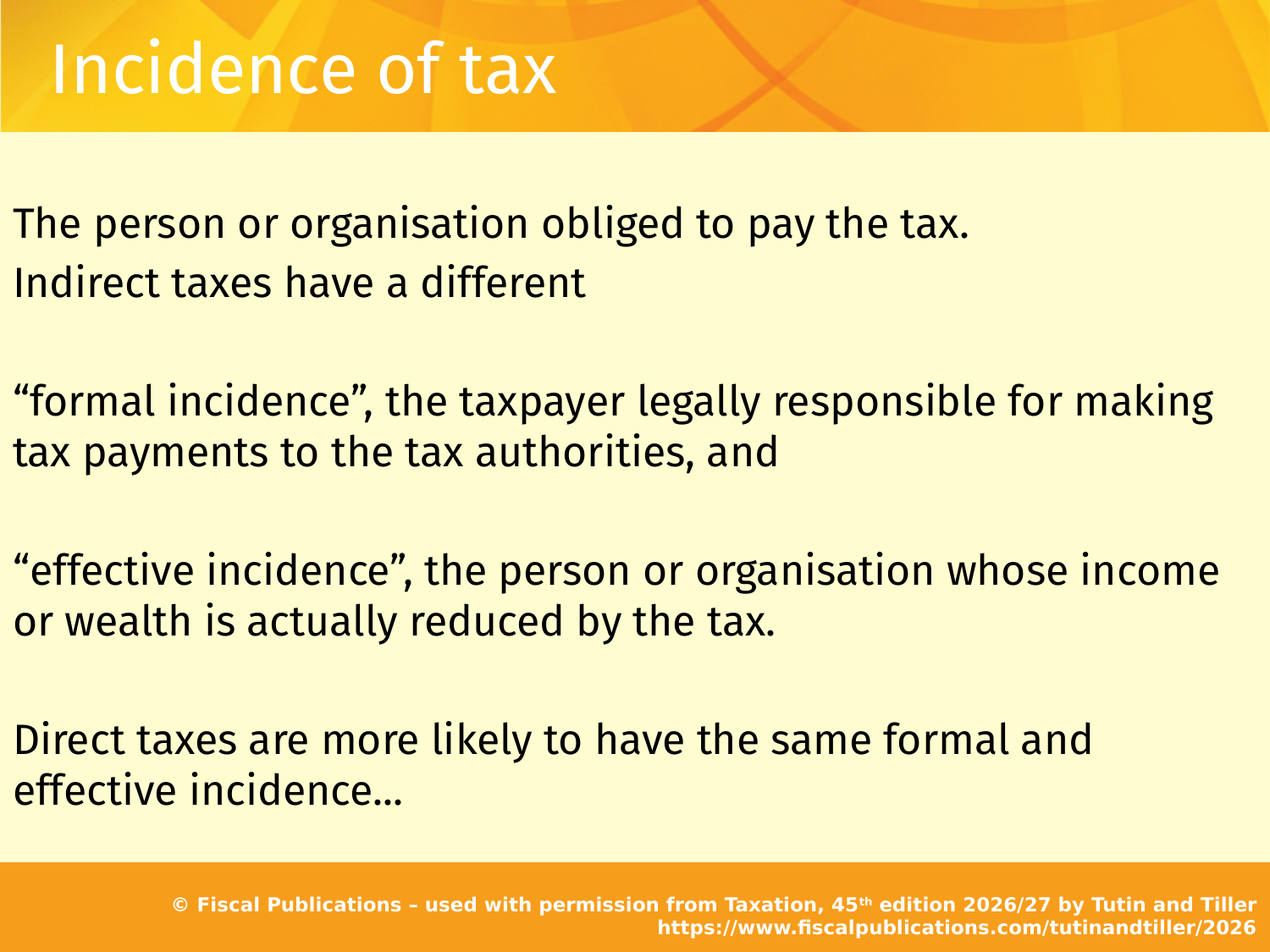

# Incidence of tax

The person or organisation obliged to pay the tax.
Indirect taxes have a different

“formal incidence”, the taxpayer legally responsible for making tax payments to the tax authorities, and

“effective incidence”, the person or organisation whose income or wealth is actually reduced by the tax.

Direct taxes are more likely to have the same formal and effective incidence...